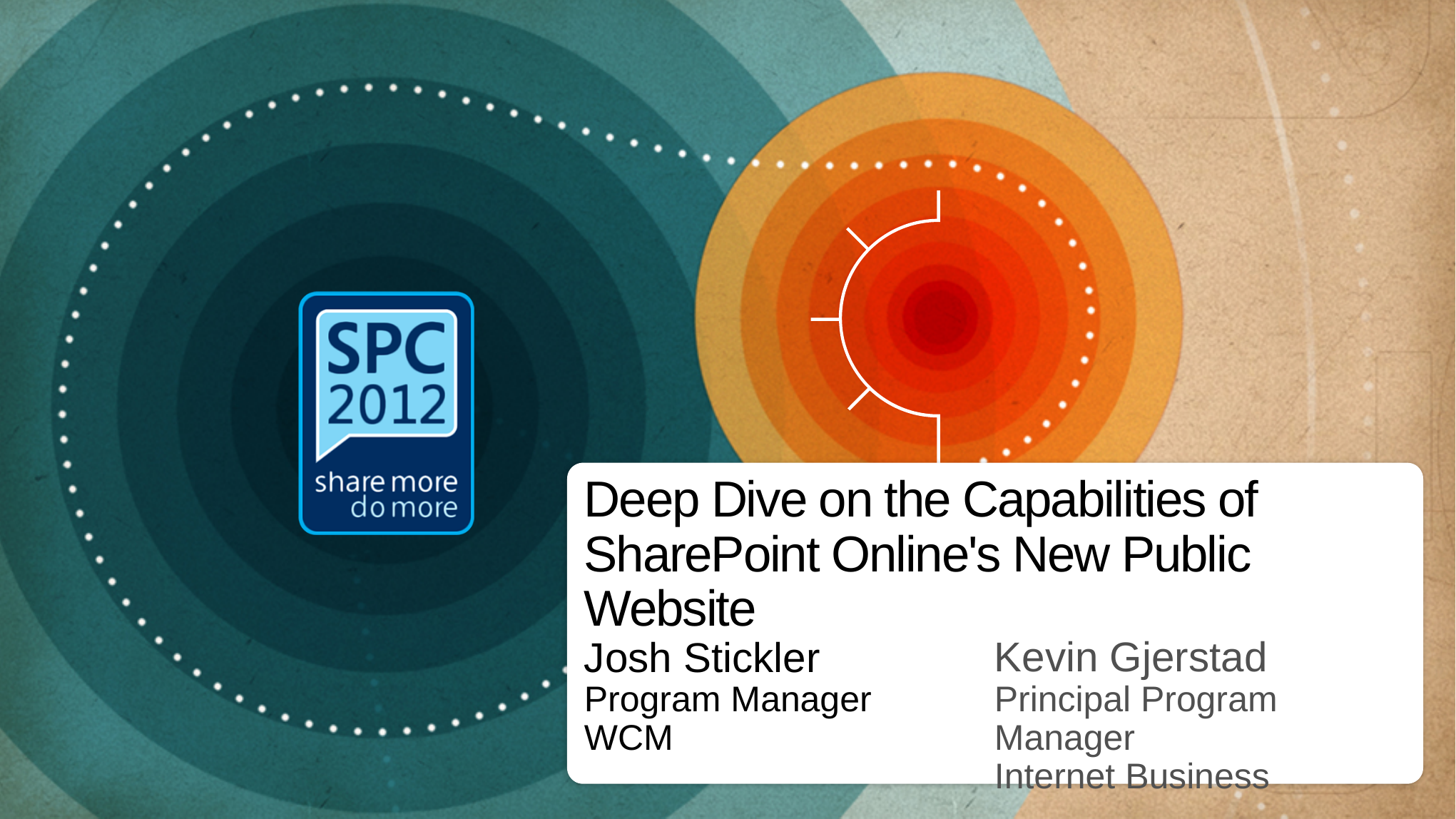

# Deep Dive on the Capabilities of SharePoint Online's New Public Website
Kevin Gjerstad
Principal Program Manager
Internet Business
Josh Stickler
Program Manager
WCM